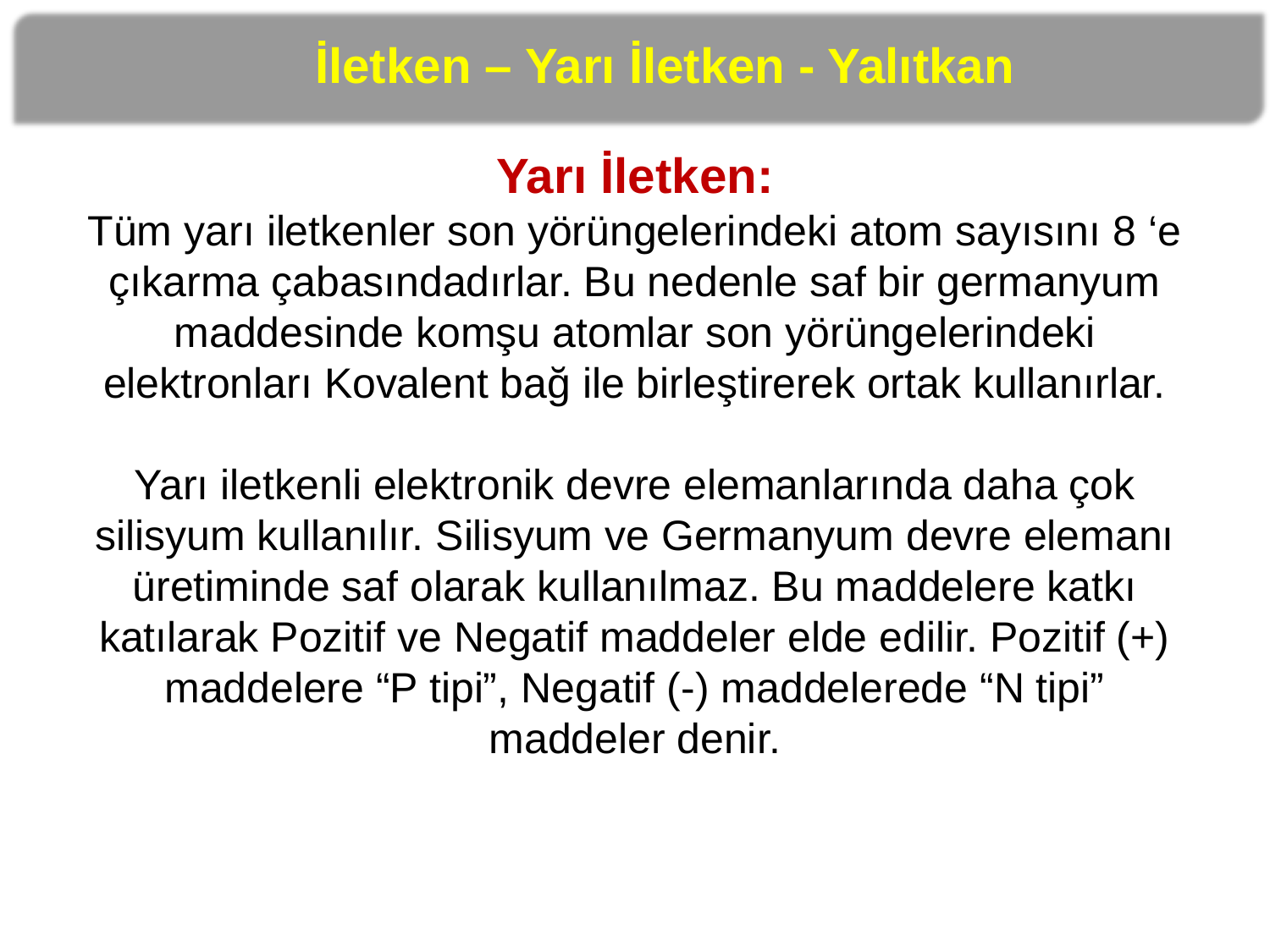

# İletken – Yarı İletken - Yalıtkan
Yarı İletken:
Tüm yarı iletkenler son yörüngelerindeki atom sayısını 8 ‘e çıkarma çabasındadırlar. Bu nedenle saf bir germanyum maddesinde komşu atomlar son yörüngelerindeki elektronları Kovalent bağ ile birleştirerek ortak kullanırlar.

Yarı iletkenli elektronik devre elemanlarında daha çok silisyum kullanılır. Silisyum ve Germanyum devre elemanı üretiminde saf olarak kullanılmaz. Bu maddelere katkı katılarak Pozitif ve Negatif maddeler elde edilir. Pozitif (+) maddelere “P tipi”, Negatif (-) maddelerede “N tipi” maddeler denir.